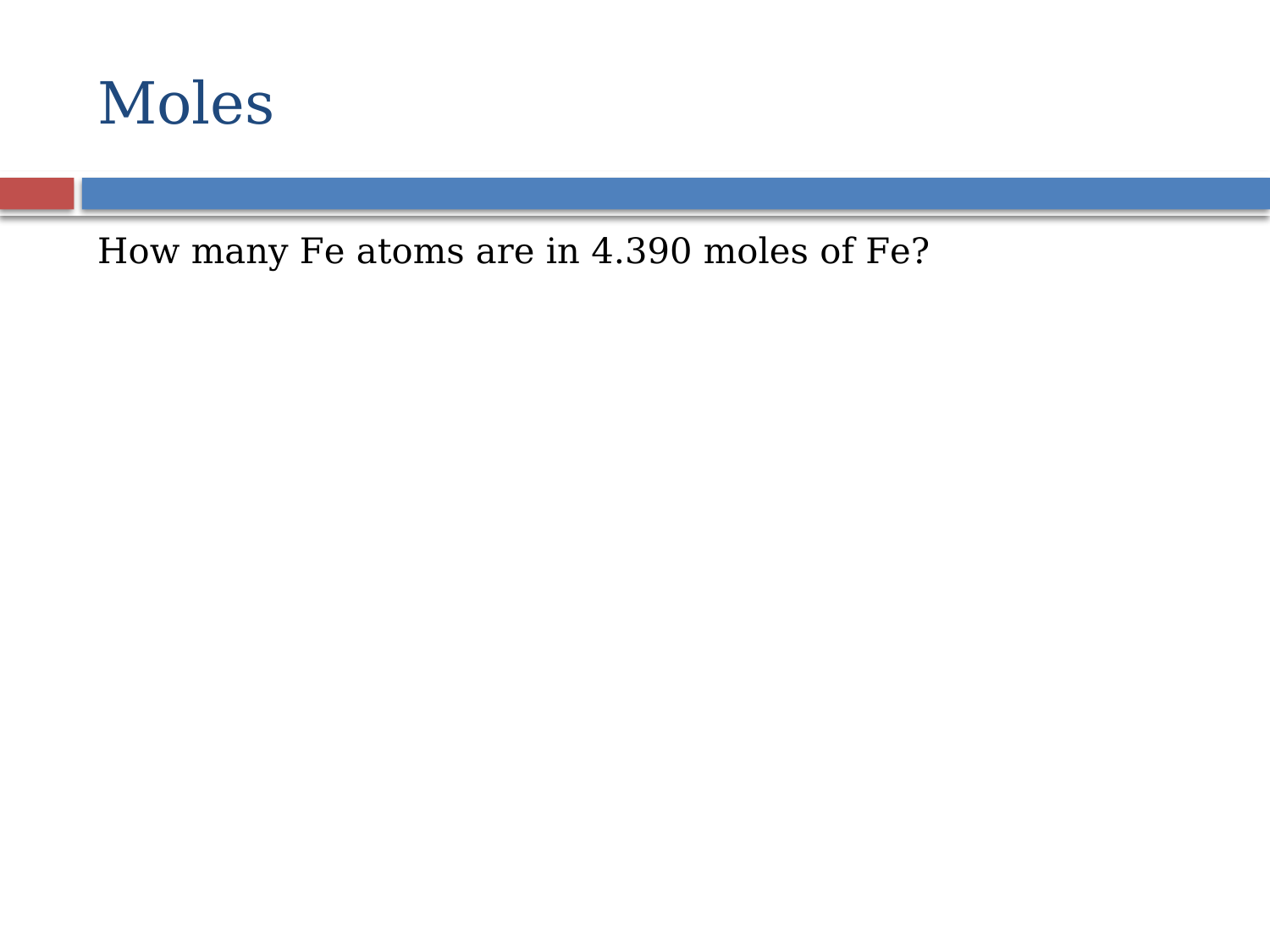

# Moles
How many Fe atoms are in 4.390 moles of Fe?